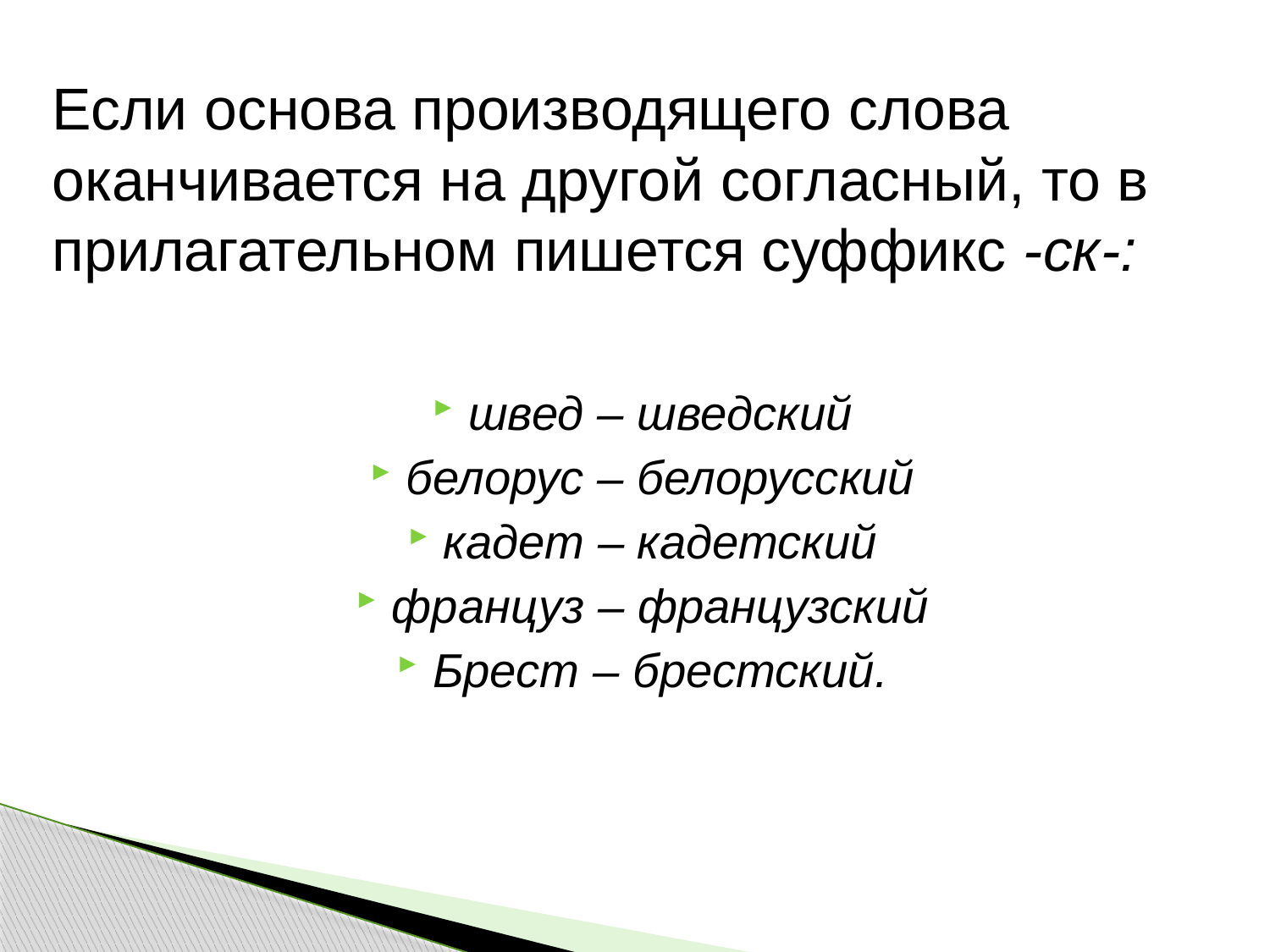

# Если основа производящего слова оканчивается на другой согласный, то в прилагательном пишется суффикс -ск-:
швед – шведский
белорус – белорусский
кадет – кадетский
француз – французский
Брест – брестский.